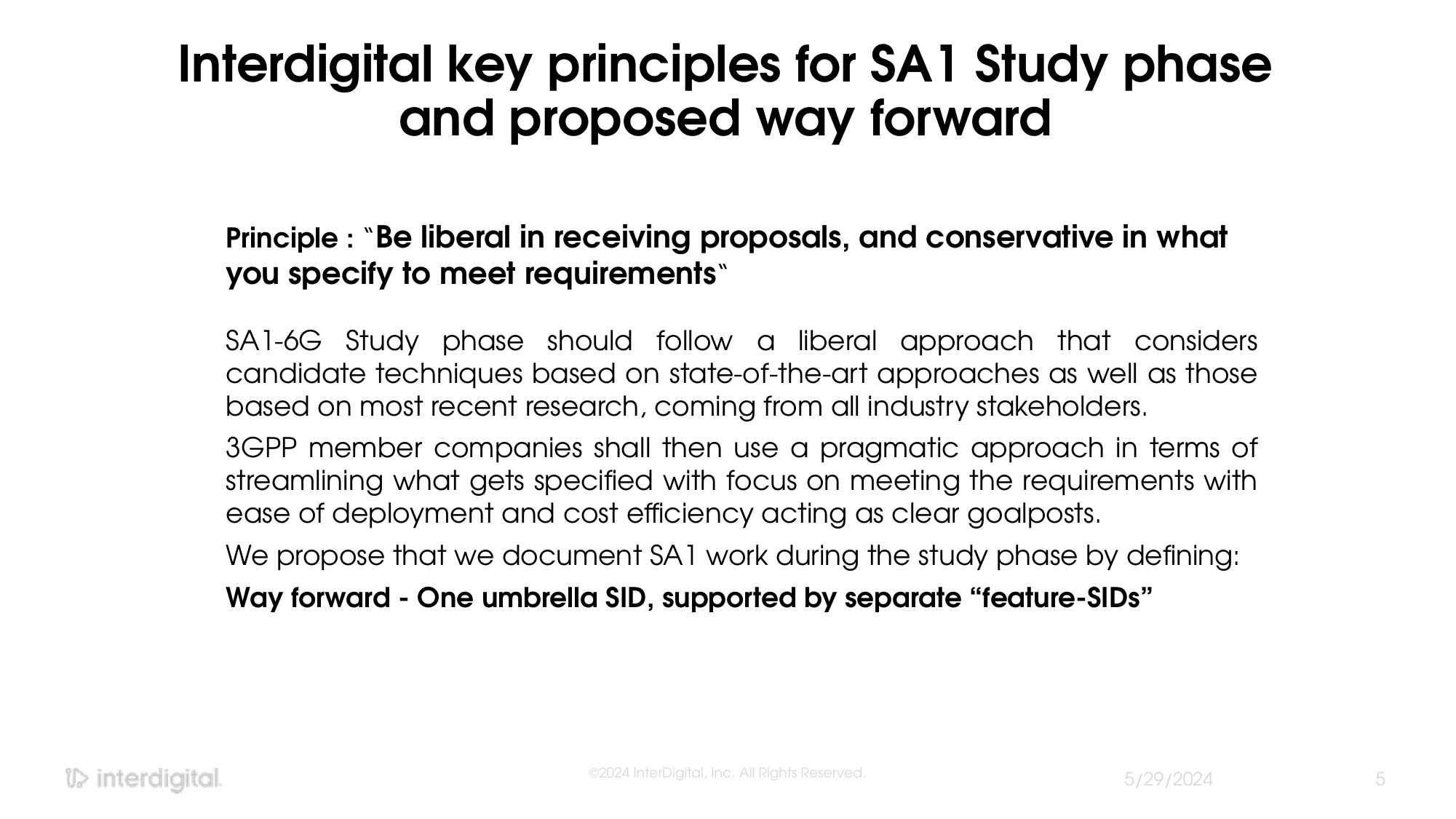

# Interdigital key principles for SA1 Study phase and proposed way forward
Principle : “Be liberal in receiving proposals, and conservative in what you specify to meet requirements“

SA1-6G Study phase should follow a liberal approach that considers candidate techniques based on state-of-the-art approaches as well as those based on most recent research, coming from all industry stakeholders.
3GPP member companies shall then use a pragmatic approach in terms of streamlining what gets specified with focus on meeting the requirements with ease of deployment and cost efficiency acting as clear goalposts.
We propose that we document SA1 work during the study phase by defining:
Way forward - One umbrella SID, supported by separate “feature-SIDs”
©2024 InterDigital, Inc. All Rights Reserved.
5/29/2024
5